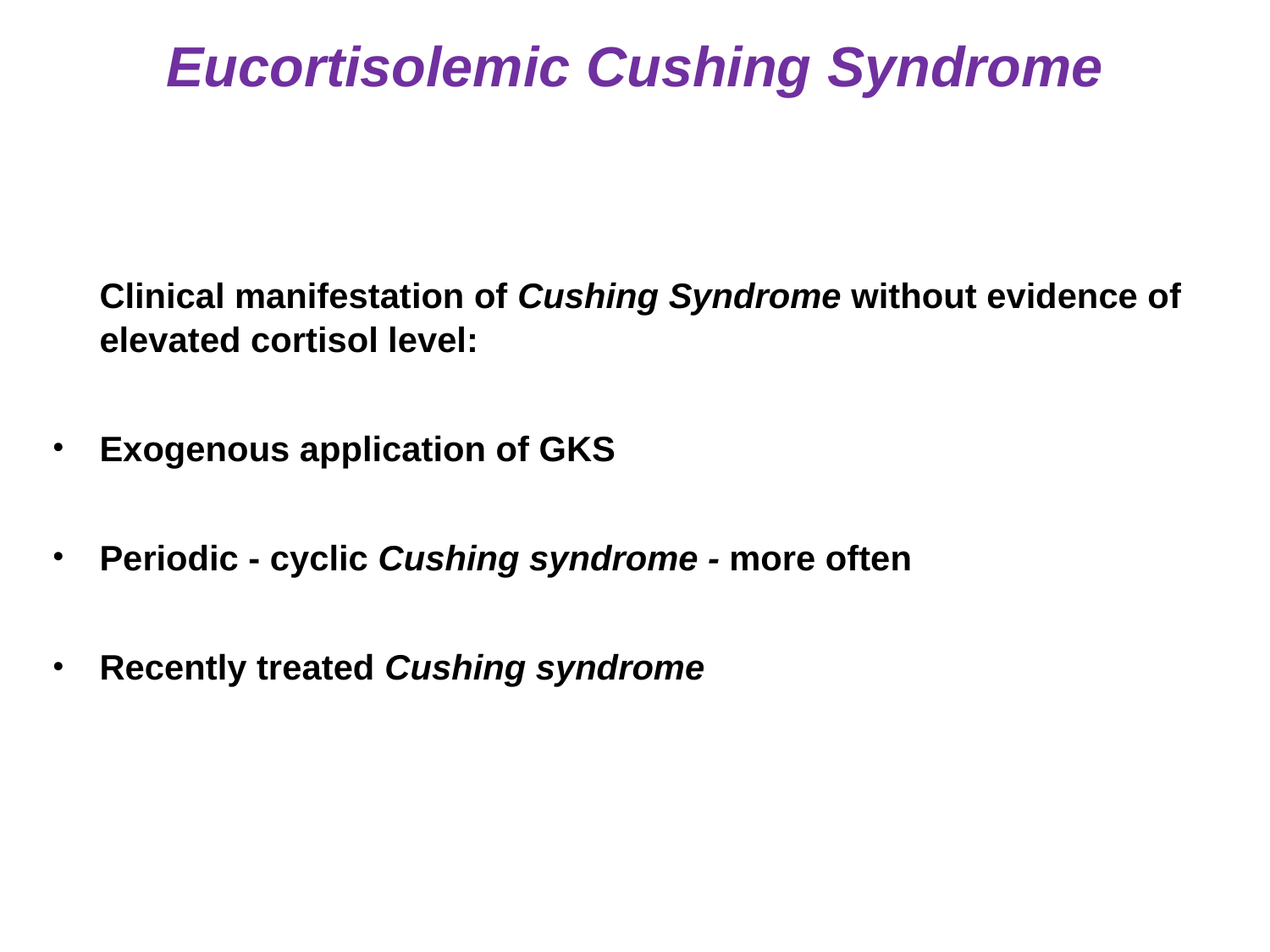

# Eucortisolemic Cushing Syndrome

    Clinical manifestation of Cushing Syndrome without evidence of elevated cortisol level:

Exogenous application of GKS

Periodic - cyclic Cushing syndrome - more often

Recently treated Cushing syndrome